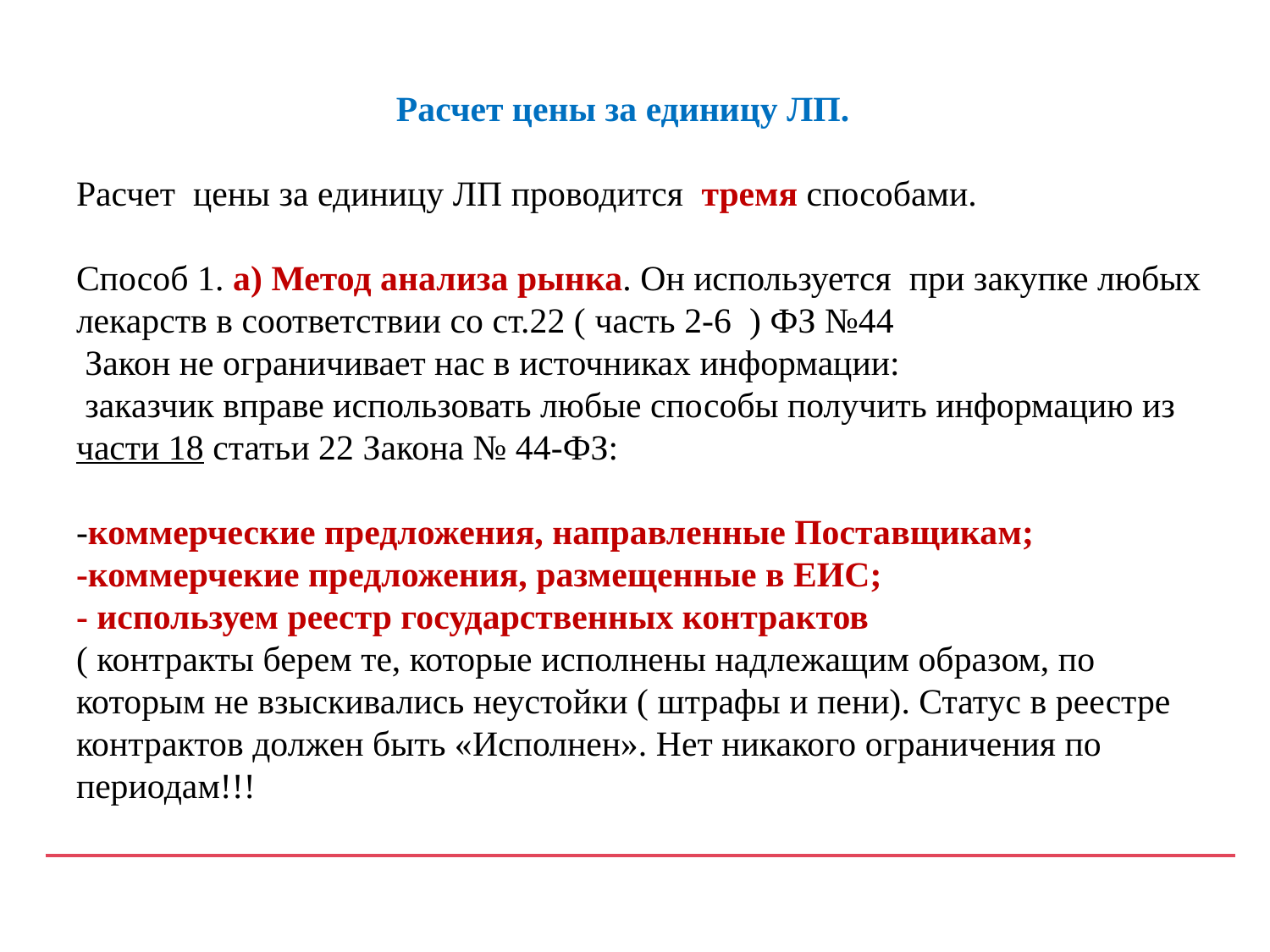

# Расчет цены за единицу ЛП. Расчет  цены за единицу ЛП проводится  тремя способами. Способ 1. а) Метод анализа рынка. Он используется  при закупке любых лекарств в соответствии со ст.22 ( часть 2-6  ) ФЗ №44 Закон не ограничивает нас в источниках информации: заказчик вправе использовать любые способы получить информацию из части 18 статьи 22 Закона № 44-ФЗ: -коммерческие предложения, направленные Поставщикам; -коммерчекие предложения, размещенные в ЕИС; - используем реестр государственных контрактов ( контракты берем те, которые исполнены надлежащим образом, по которым не взыскивались неустойки ( штрафы и пени). Статус в реестре контрактов должен быть «Исполнен». Нет никакого ограничения по периодам!!!